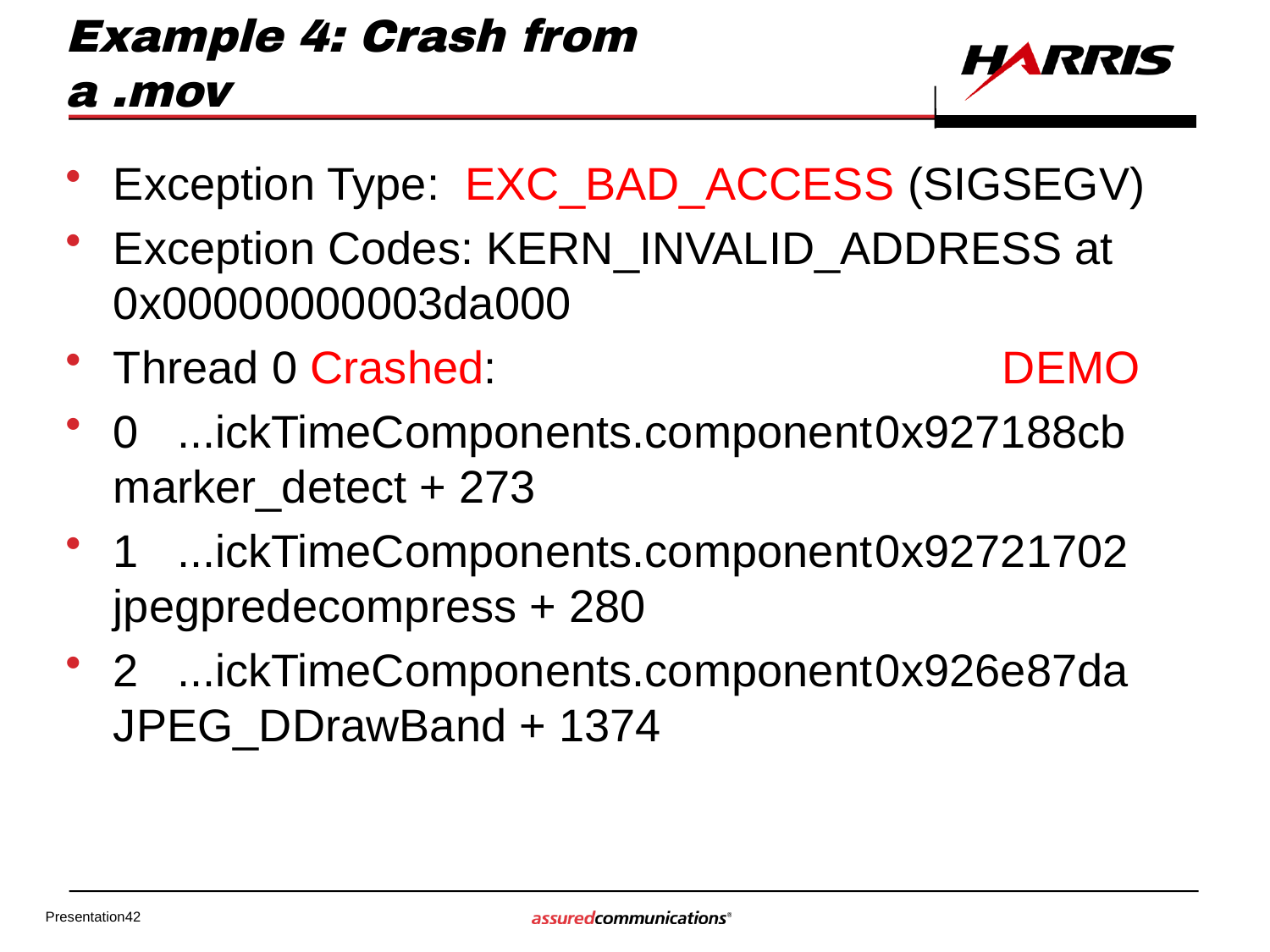

# Example 4: Crash from a .mov
Exception Type:  EXC_BAD_ACCESS (SIGSEGV)
Exception Codes: KERN_INVALID_ADDRESS at 0x00000000003da000
Thread 0 Crashed:				DEMO
0   ...ickTimeComponents.component	0x927188cb marker_detect + 273
1   ...ickTimeComponents.component	0x92721702 jpegpredecompress + 280
2   ...ickTimeComponents.component	0x926e87da JPEG_DDrawBand + 1374